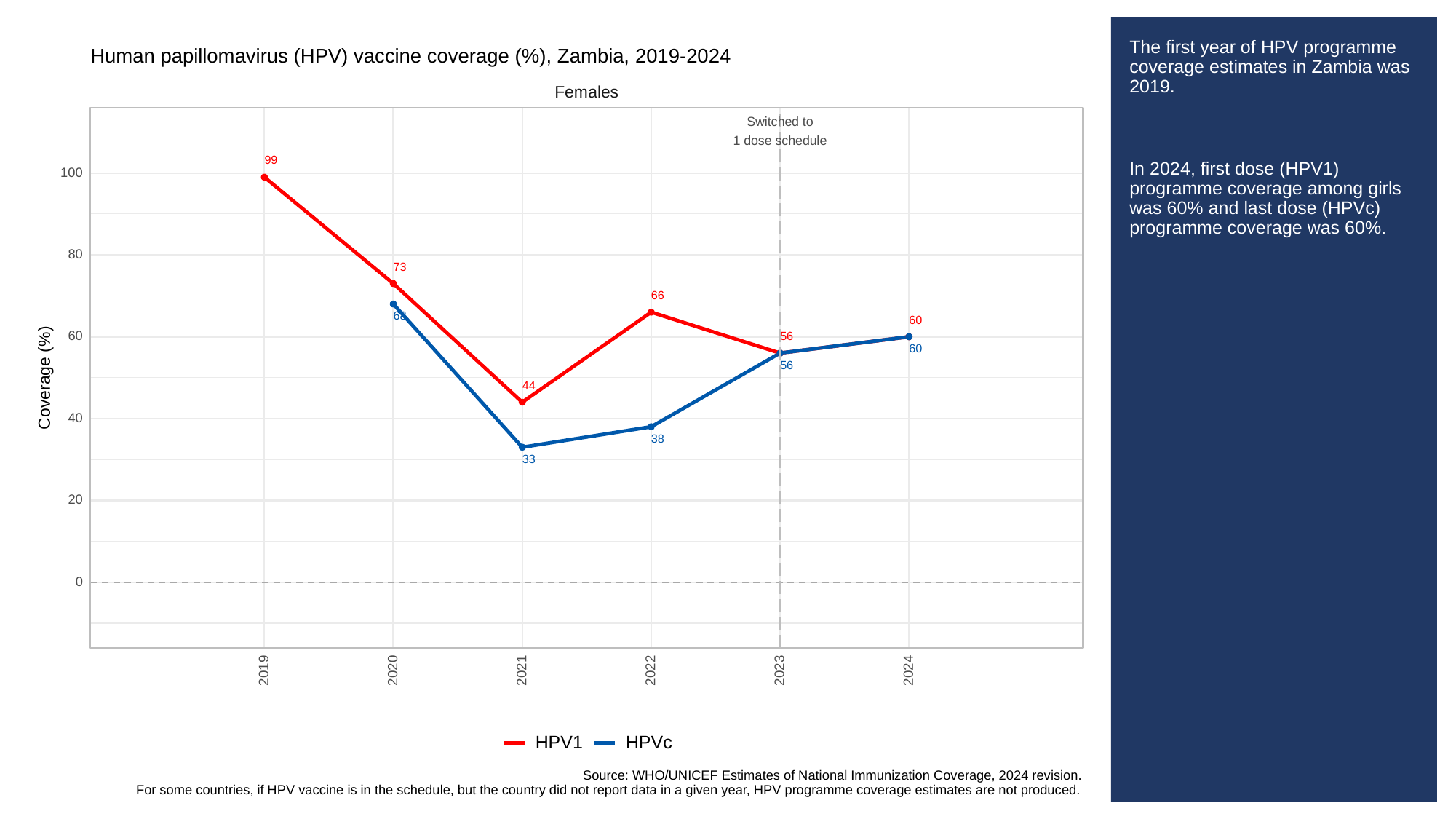

# The first year of HPV programme coverage estimates in Zambia was 2019.

In 2024, first dose (HPV1) programme coverage among girls was 60% and last dose (HPVc) programme coverage was 60%.

Human papillomavirus (HPV) vaccine coverage (%), Zambia, 2019-2024
Females

Switched to

1 dose schedule
99
100

80

73

66

68
60
60
56

60

56
Coverage (%)

44

40

38

33

20

0

2023
2019
2020
2021
2022
2024
HPVc
HPV1

Source: WHO/UNICEF Estimates of National Immunization Coverage, 2024 revision.
For some countries, if HPV vaccine is in the schedule, but the country did not report data in a given year, HPV programme coverage estimates are not produced.